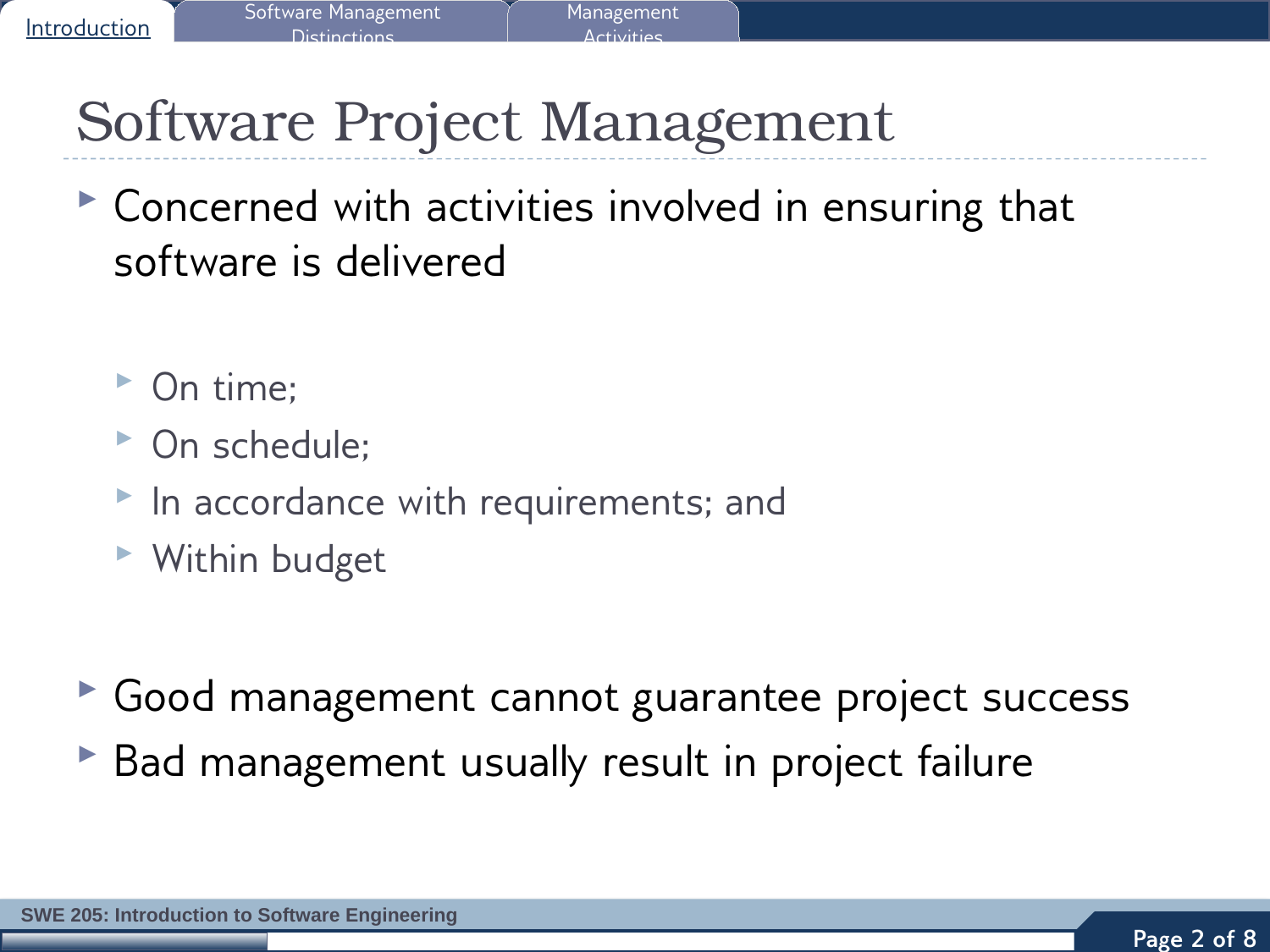

Introduction
Software Management Distinctions
Management Activities
# Software Project Management
Concerned with activities involved in ensuring that software is delivered

On time;
On schedule;
In accordance with requirements; and
Within budget

Good management cannot guarantee project success
Bad management usually result in project failure

2
Page 2 of 8